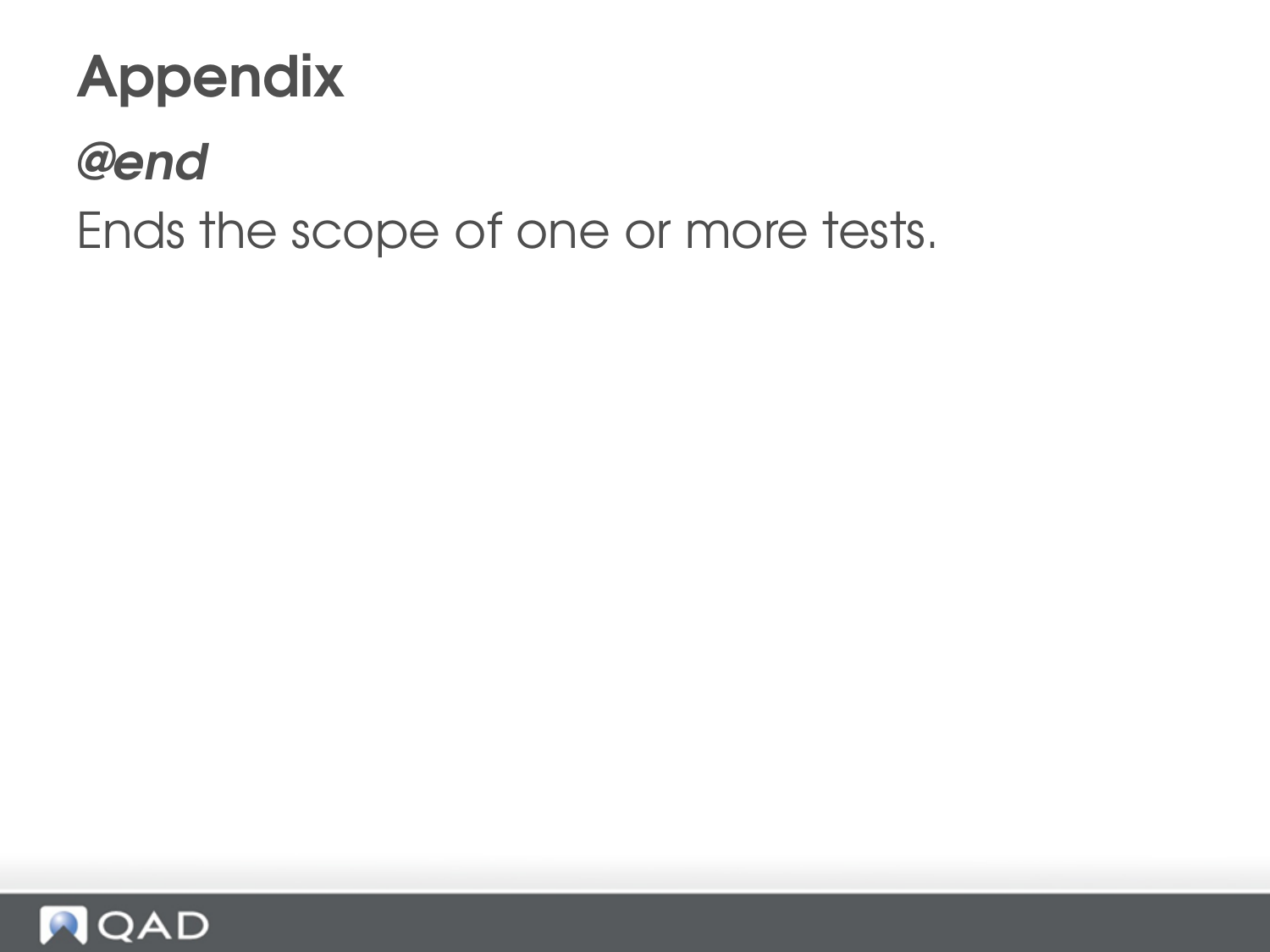

# Appendix
@end
Ends the scope of one or more tests.